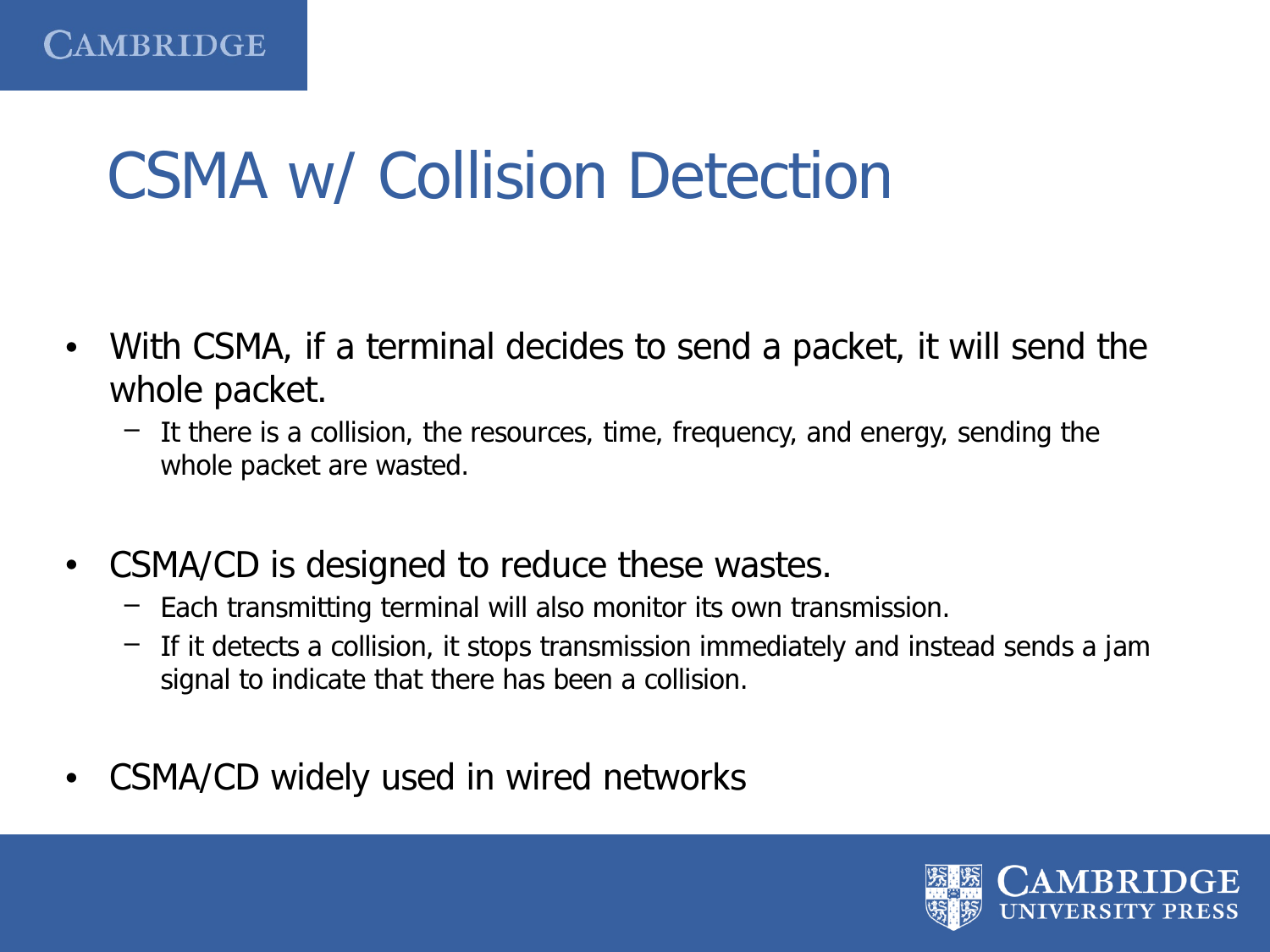

# CSMA w/ Collision Detection
With CSMA, if a terminal decides to send a packet, it will send the whole packet.
It there is a collision, the resources, time, frequency, and energy, sending the whole packet are wasted.

CSMA/CD is designed to reduce these wastes.
Each transmitting terminal will also monitor its own transmission.
If it detects a collision, it stops transmission immediately and instead sends a jam signal to indicate that there has been a collision.

CSMA/CD widely used in wired networks